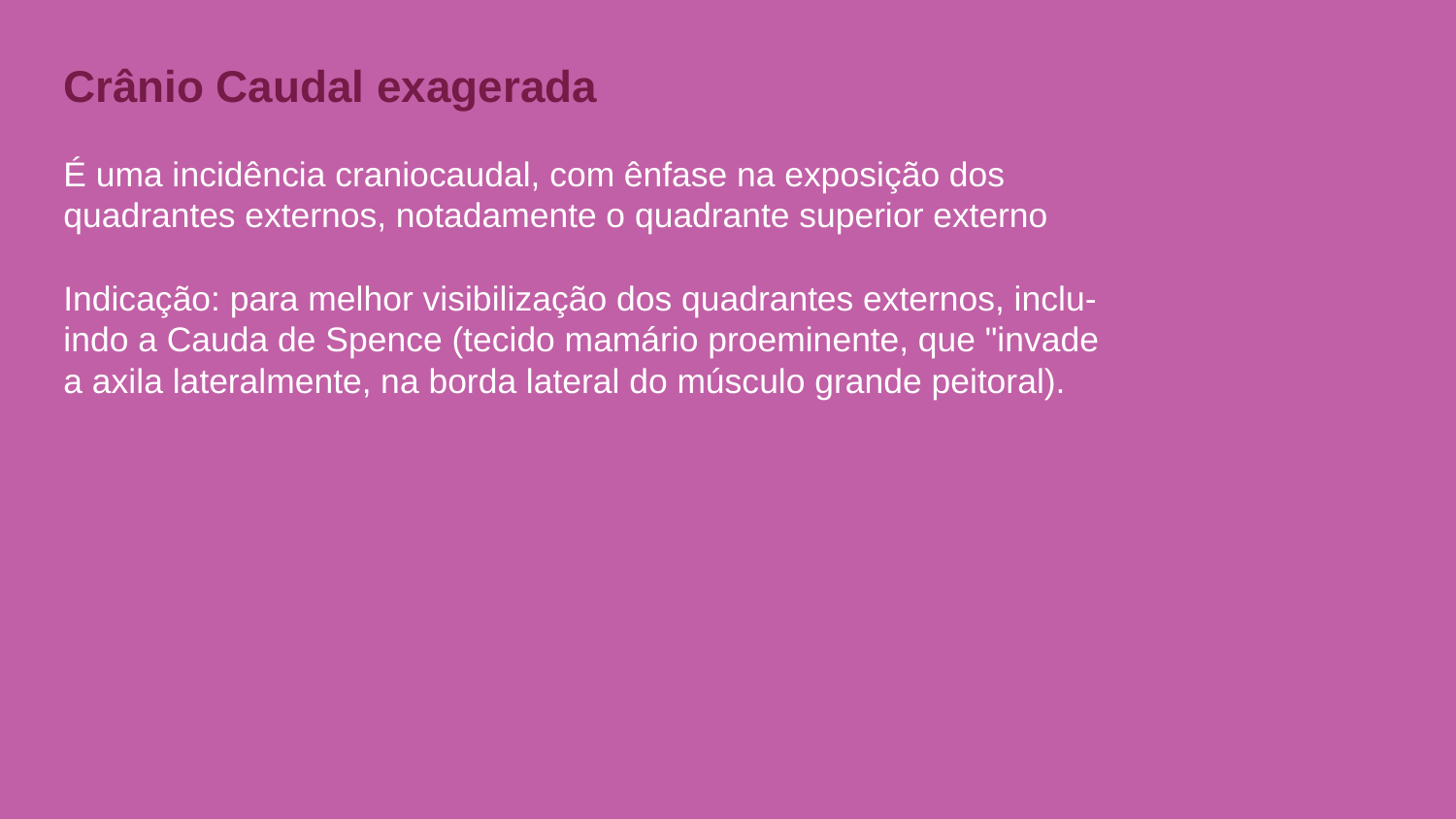

Crânio Caudal exagerada

É uma incidência craniocaudal, com ênfase na exposição dos
quadrantes externos, notadamente o quadrante superior externo

Indicação: para melhor visibilização dos quadrantes externos, inclu-
indo a Cauda de Spence (tecido mamário proeminente, que "invade
a axila lateralmente, na borda lateral do músculo grande peitoral).